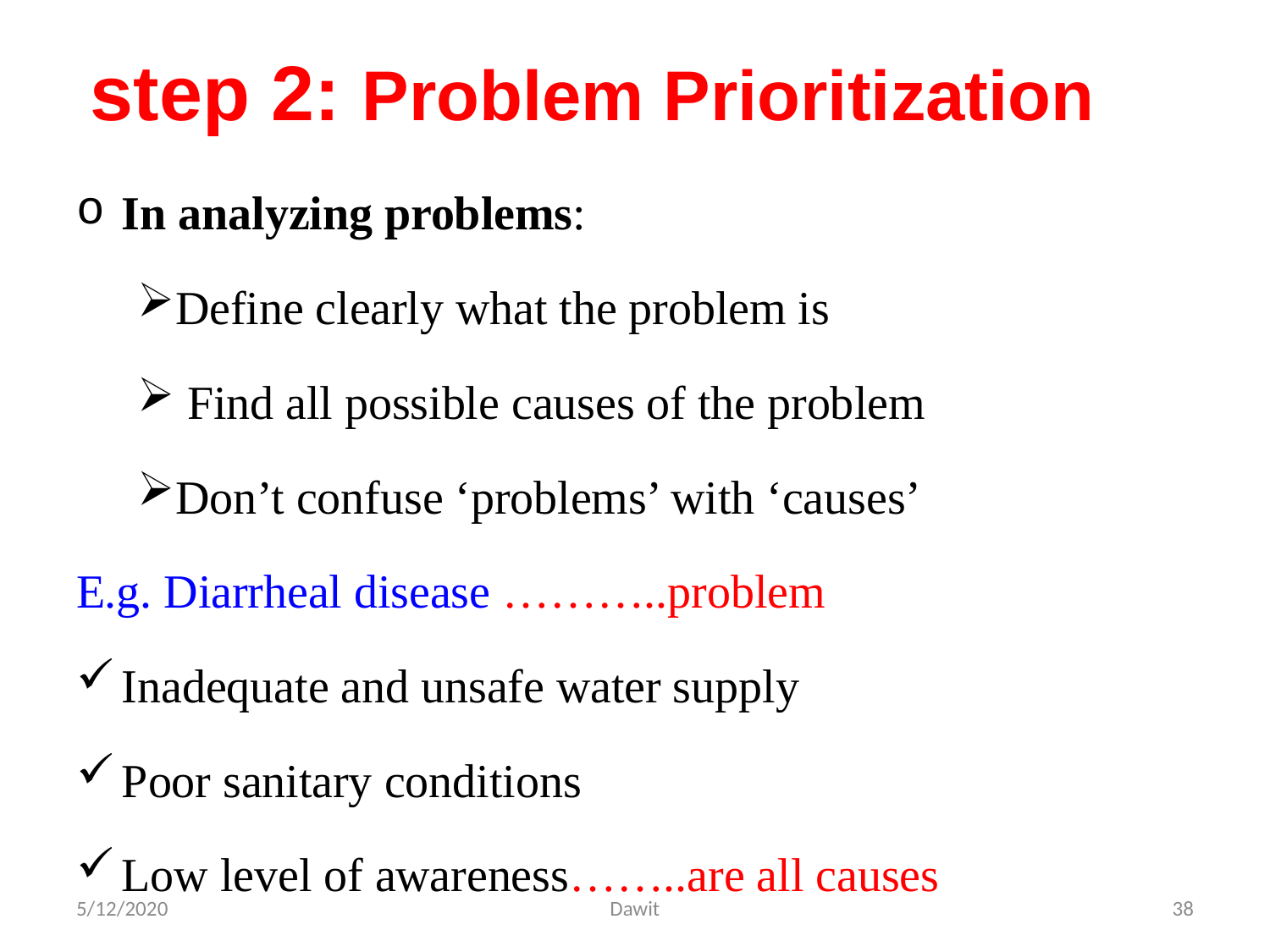

# step 2: Problem Prioritization
In analyzing problems:
Define clearly what the problem is
 Find all possible causes of the problem
Don’t confuse ‘problems’ with ‘causes’
E.g. Diarrheal disease ………..problem
Inadequate and unsafe water supply
Poor sanitary conditions
Low level of awareness……..are all causes
5/12/2020
Dawit
38